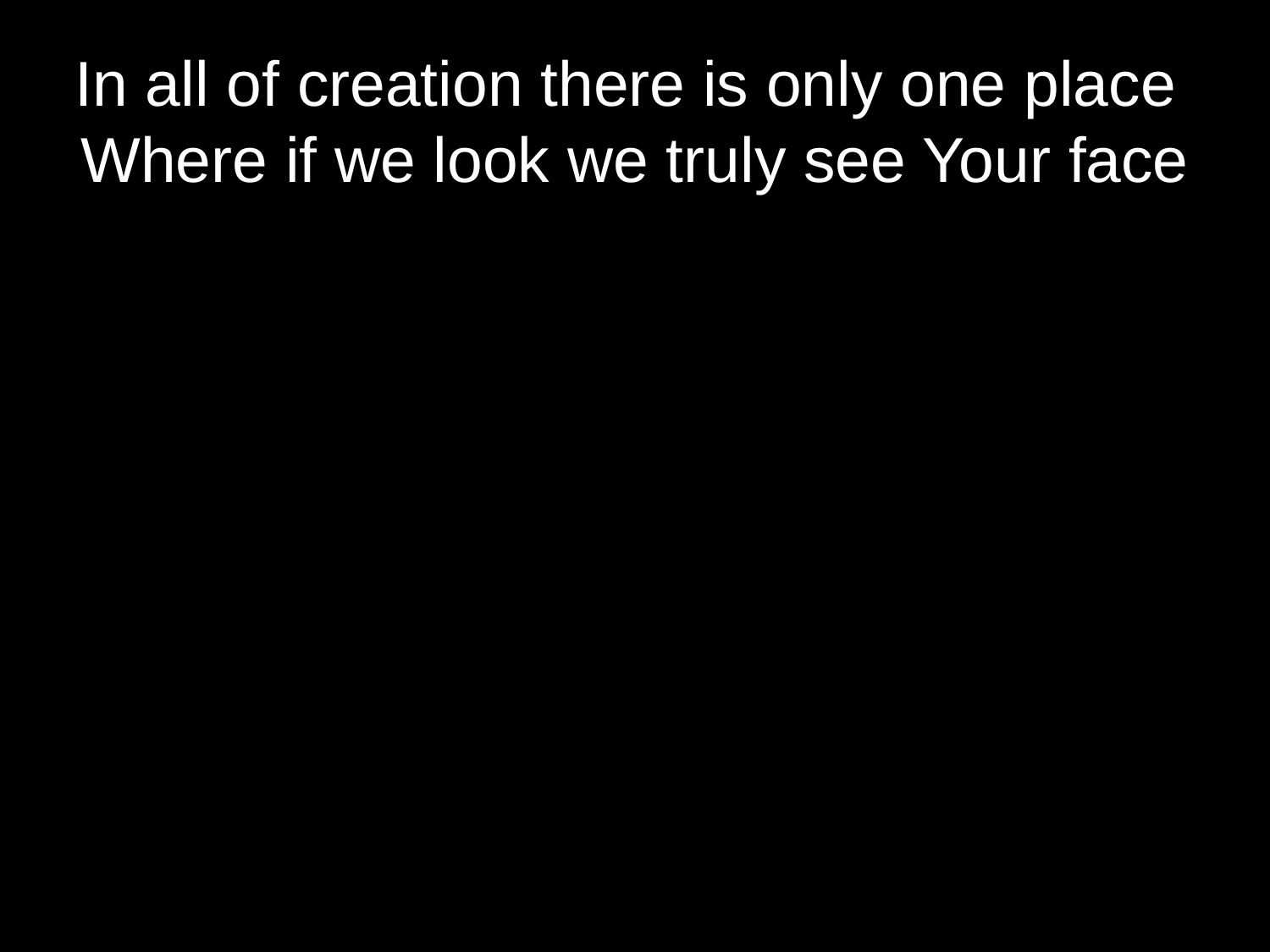

In all of creation there is only one place  Where if we look we truly see Your face